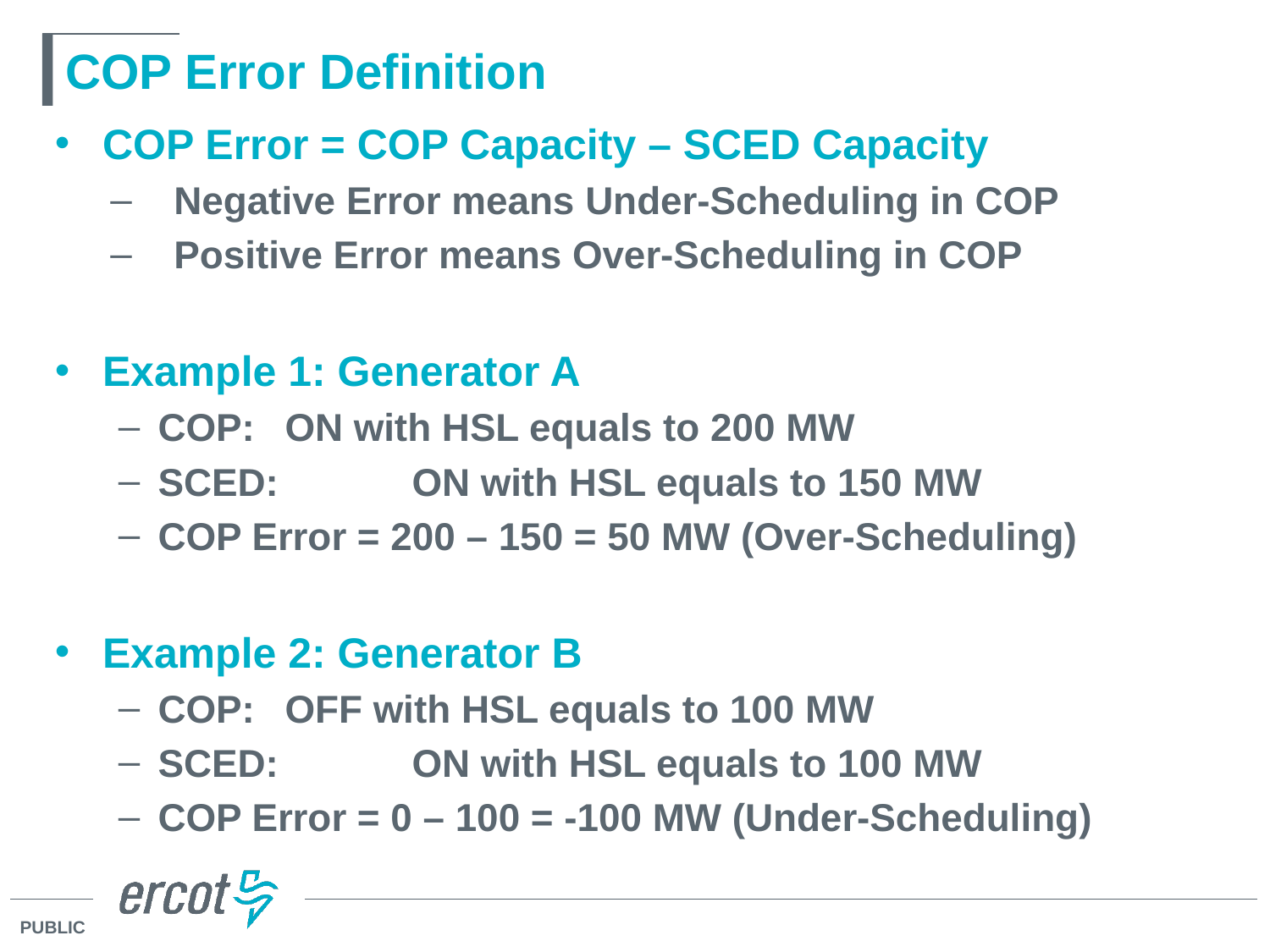

# COP Error Definition
COP Error = COP Capacity – SCED Capacity
Negative Error means Under-Scheduling in COP
Positive Error means Over-Scheduling in COP

Example 1: Generator A
COP: 	ON with HSL equals to 200 MW
SCED: 	ON with HSL equals to 150 MW
COP Error = 200 – 150 = 50 MW (Over-Scheduling)

Example 2: Generator B
COP: 	OFF with HSL equals to 100 MW
SCED: 	ON with HSL equals to 100 MW
COP Error = 0 – 100 = -100 MW (Under-Scheduling)